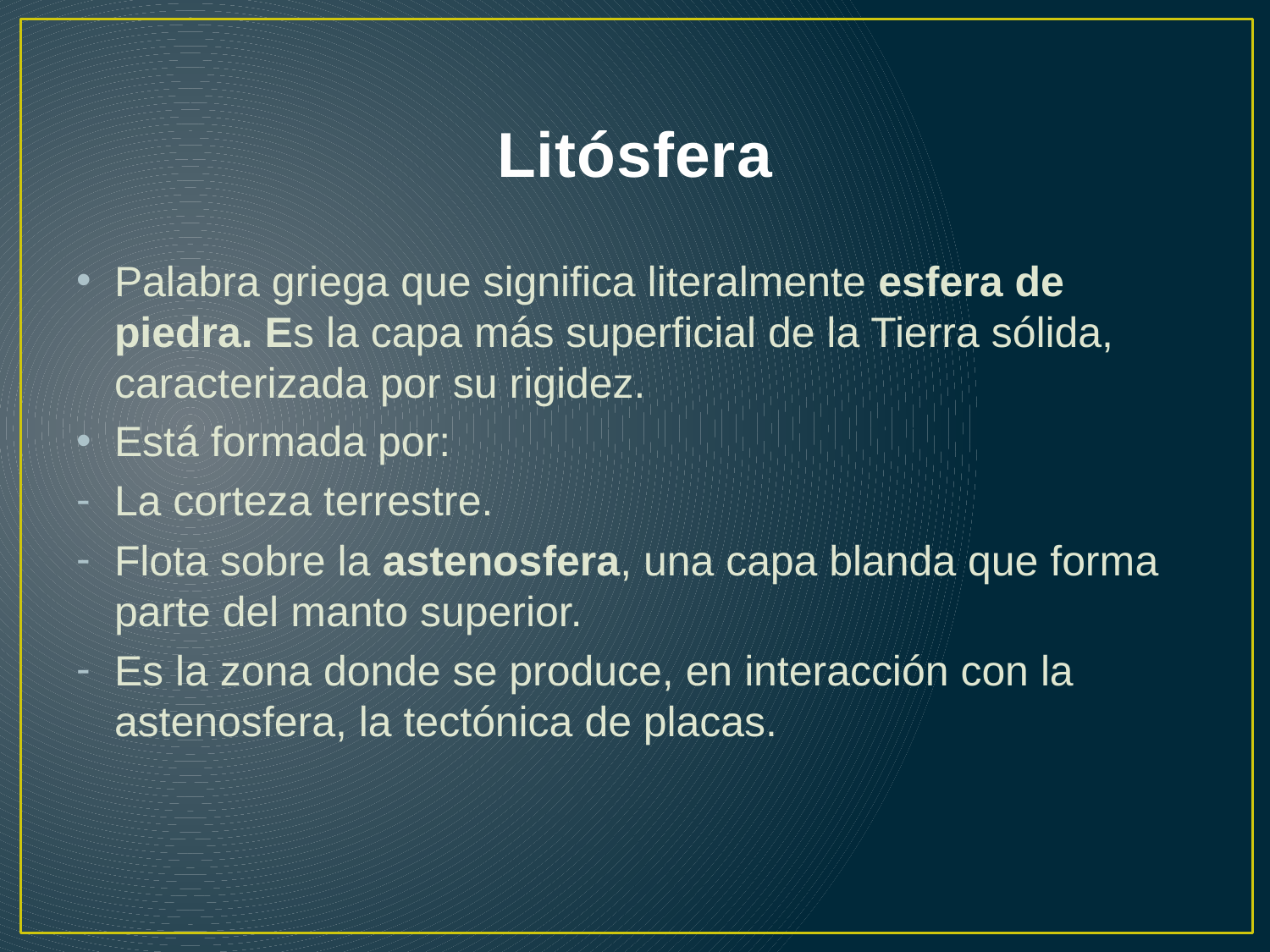

# Litósfera
Palabra griega que significa literalmente esfera de piedra. Es la capa más superficial de la Tierra sólida, caracterizada por su rigidez.
Está formada por:
La corteza terrestre.
Flota sobre la astenosfera, una capa blanda que forma parte del manto superior.
Es la zona donde se produce, en interacción con la astenosfera, la tectónica de placas.